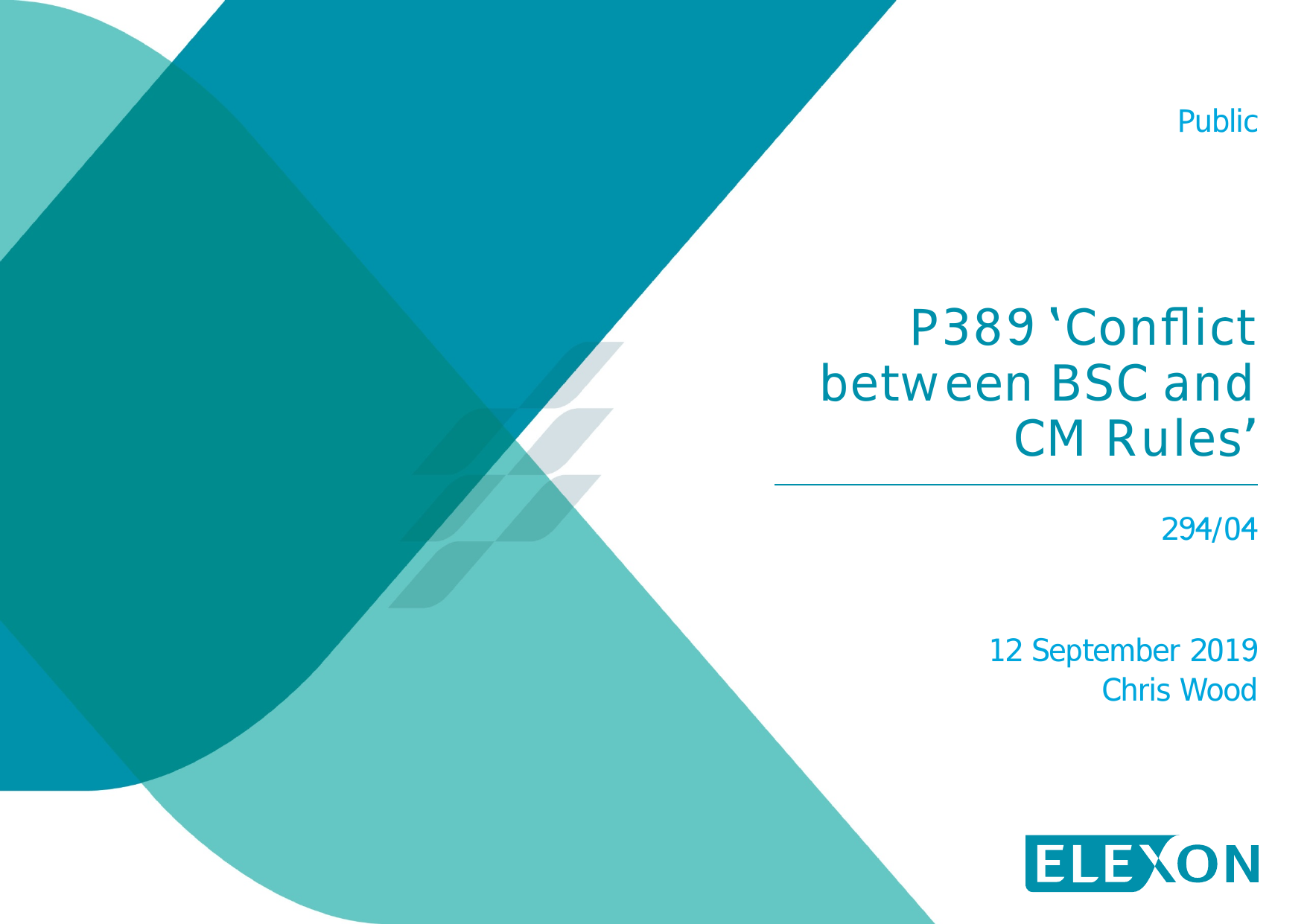

Public
# P389 ‘Conflict between BSC and CM Rules’
294/04
12 September 2019
Chris Wood